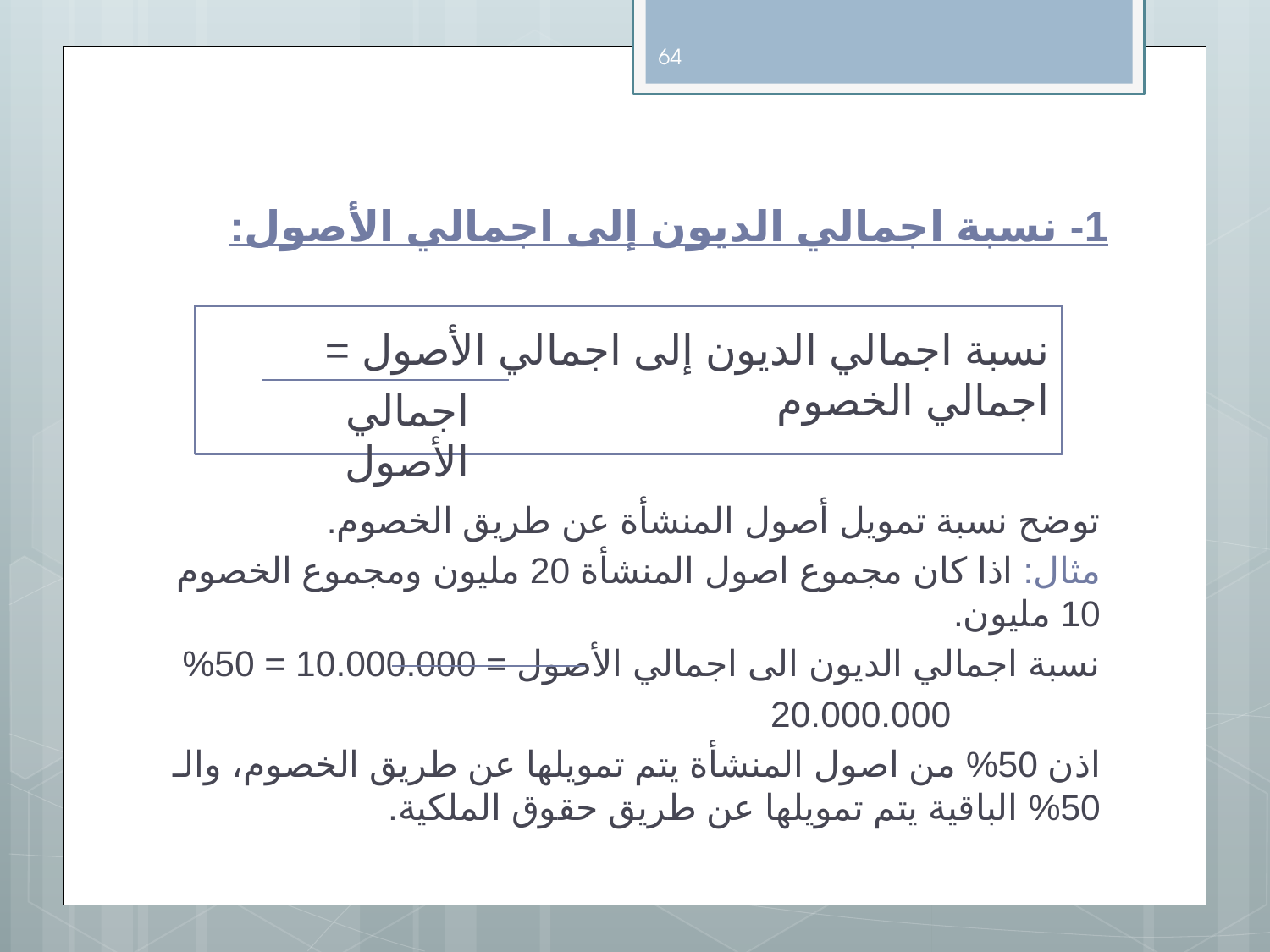

64
# 1- نسبة اجمالي الديون إلى اجمالي الأصول:

نسبة اجمالي الديون إلى اجمالي الأصول =  اجمالي الخصوم
اجمالي الأصول
توضح نسبة تمويل أصول المنشأة عن طريق الخصوم.
مثال: اذا كان مجموع اصول المنشأة 20 مليون ومجموع الخصوم 10 مليون.
نسبة اجمالي الديون الى اجمالي الأصول = 10.000.000 = 50%
			               20.000.000
اذن 50% من اصول المنشأة يتم تمويلها عن طريق الخصوم، والـ 50% الباقية يتم تمويلها عن طريق حقوق الملكية.